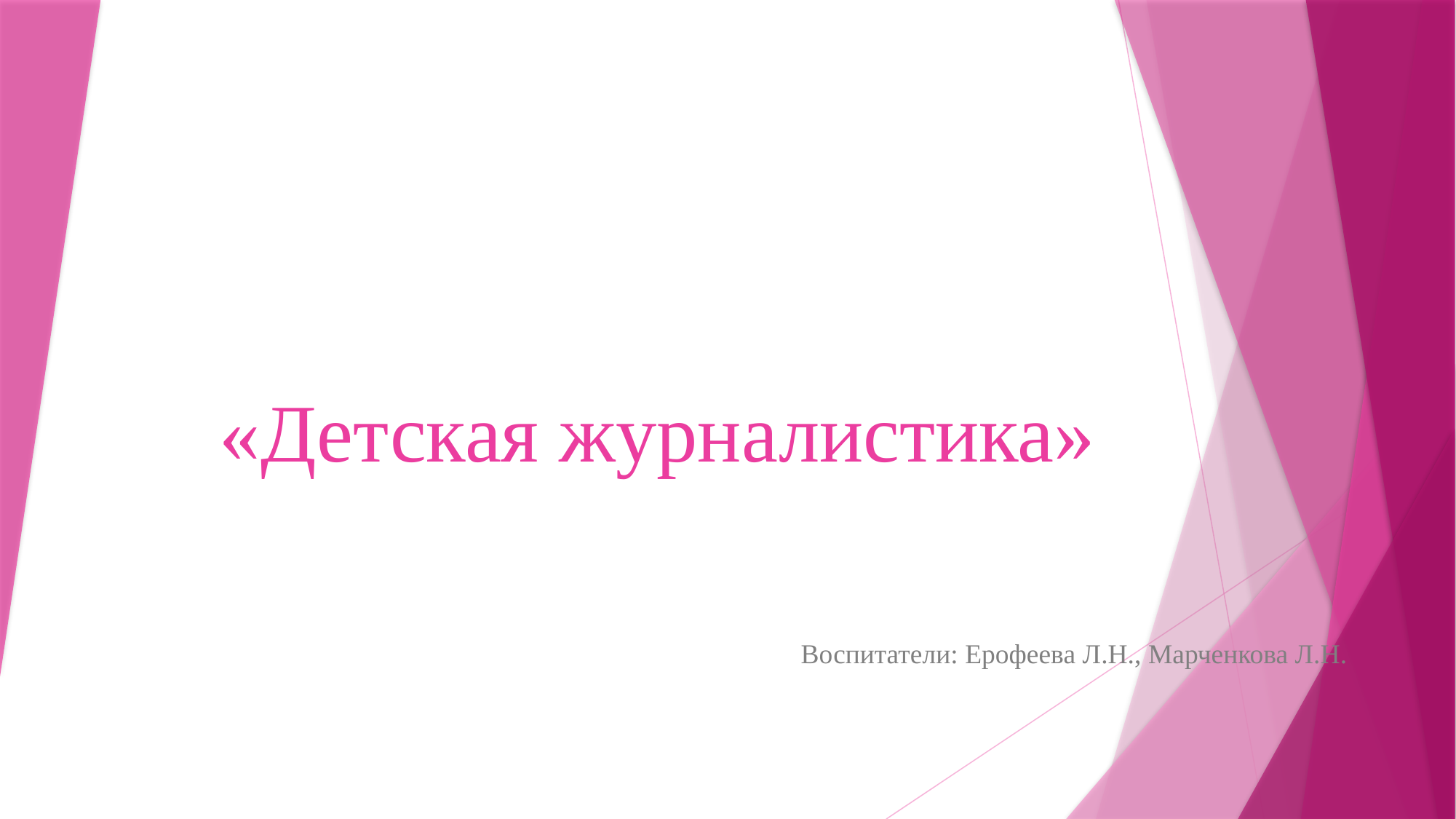

# «Детская журналистика»
                                                                           Воспитатели: Ерофеева Л.Н., Марченкова Л.Н.